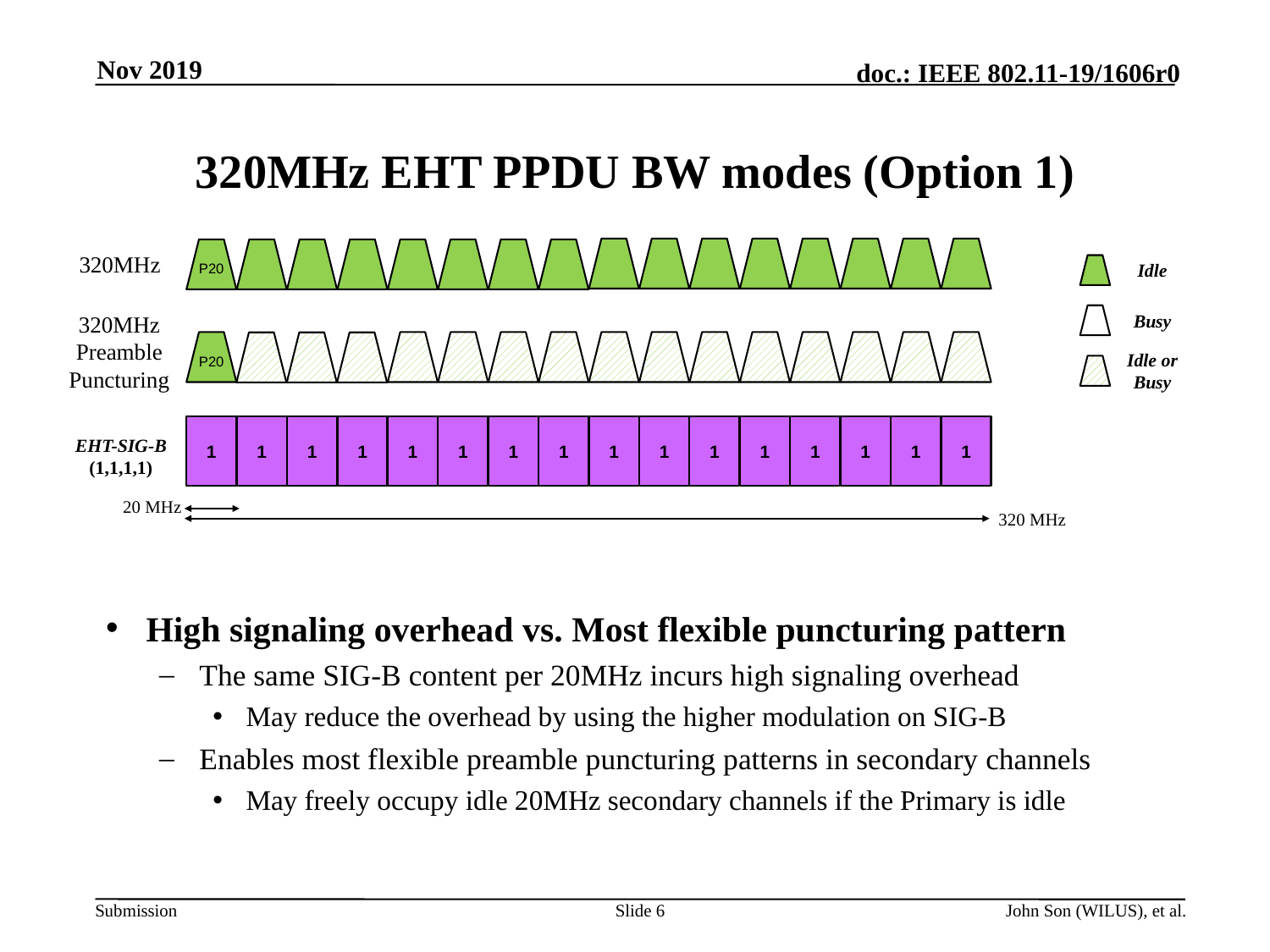

Nov 2019
# 320MHz EHT PPDU BW modes (Option 1)

320MHz
P20

Idle

Busy
320MHz
Preamble
Puncturing
P20

Idle or
Busy
1
1
1
1
1
1
1
1
1
1
1
1
1
1
1
1
EHT-SIG-B
(1,1,1,1)
20 MHz
320 MHz
High signaling overhead vs. Most flexible puncturing pattern
The same SIG-B content per 20MHz incurs high signaling overhead
May reduce the overhead by using the higher modulation on SIG-B
Enables most flexible preamble puncturing patterns in secondary channels
May freely occupy idle 20MHz secondary channels if the Primary is idle
Slide 6
John Son (WILUS), et al.